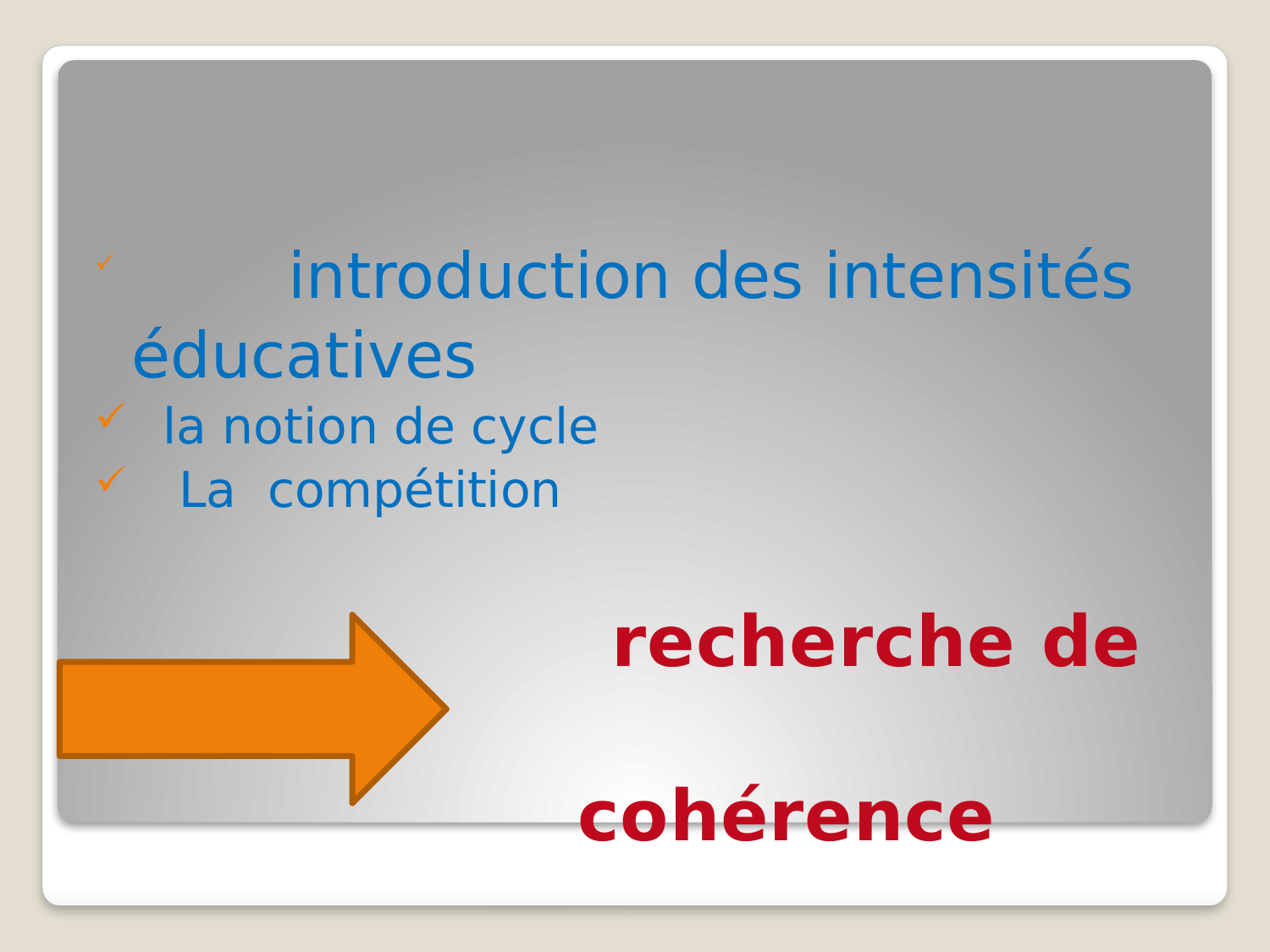

# Instructions officielles 1971 :
              introduction des intensités éducatives
  la notion de cycle
   La  compétition

 recherche de       cohérence